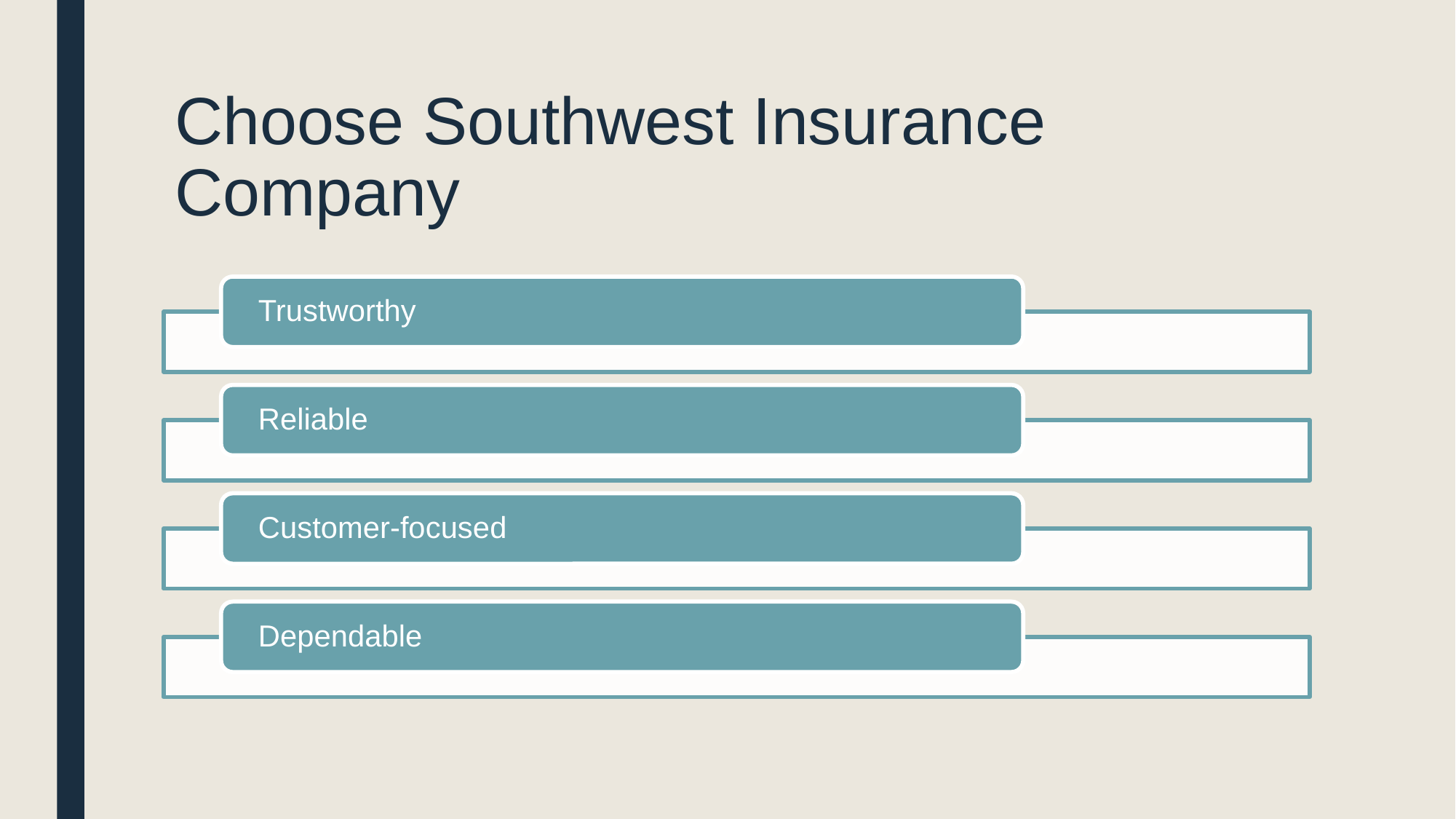

# Choose Southwest Insurance Company
Trustworthy
Reliable
Customer-focused
Dependable